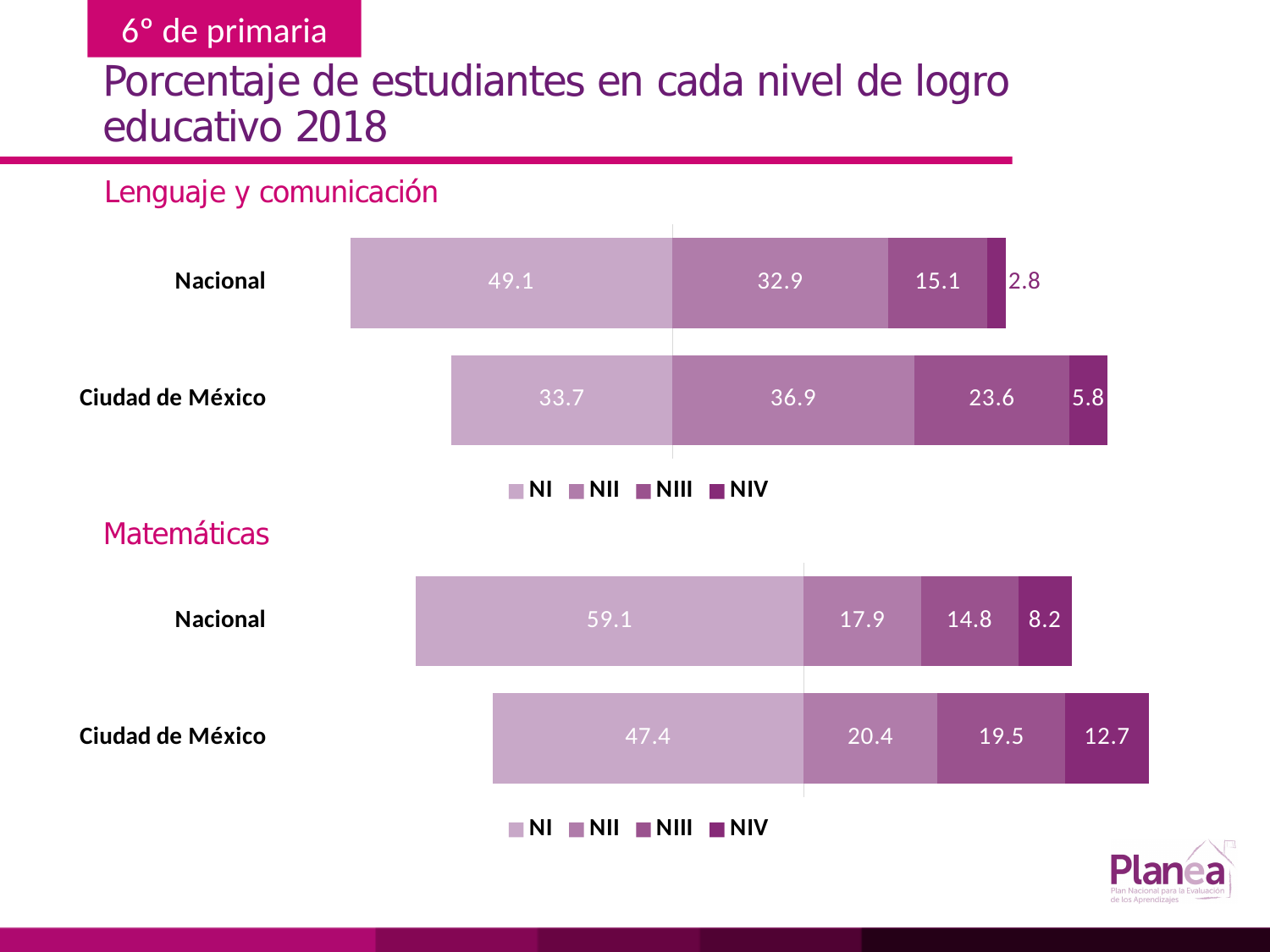

# Porcentaje de estudiantes en cada nivel de logro educativo 2018

Lenguaje y comunicación

### Chart

| Category |  |  |  |  |
|---|---|---|---|---|
| Ciudad de México | -33.7 | 36.9 | 23.6 | 5.8 |
| Nacional | -49.1 | 32.9 | 15.1 | 2.8 |
Matemáticas

### Chart

| Category |  |  |  |  |
|---|---|---|---|---|
| Ciudad de México | -47.4 | 20.4 | 19.5 | 12.7 |
| Nacional | -59.1 | 17.9 | 14.8 | 8.2 |